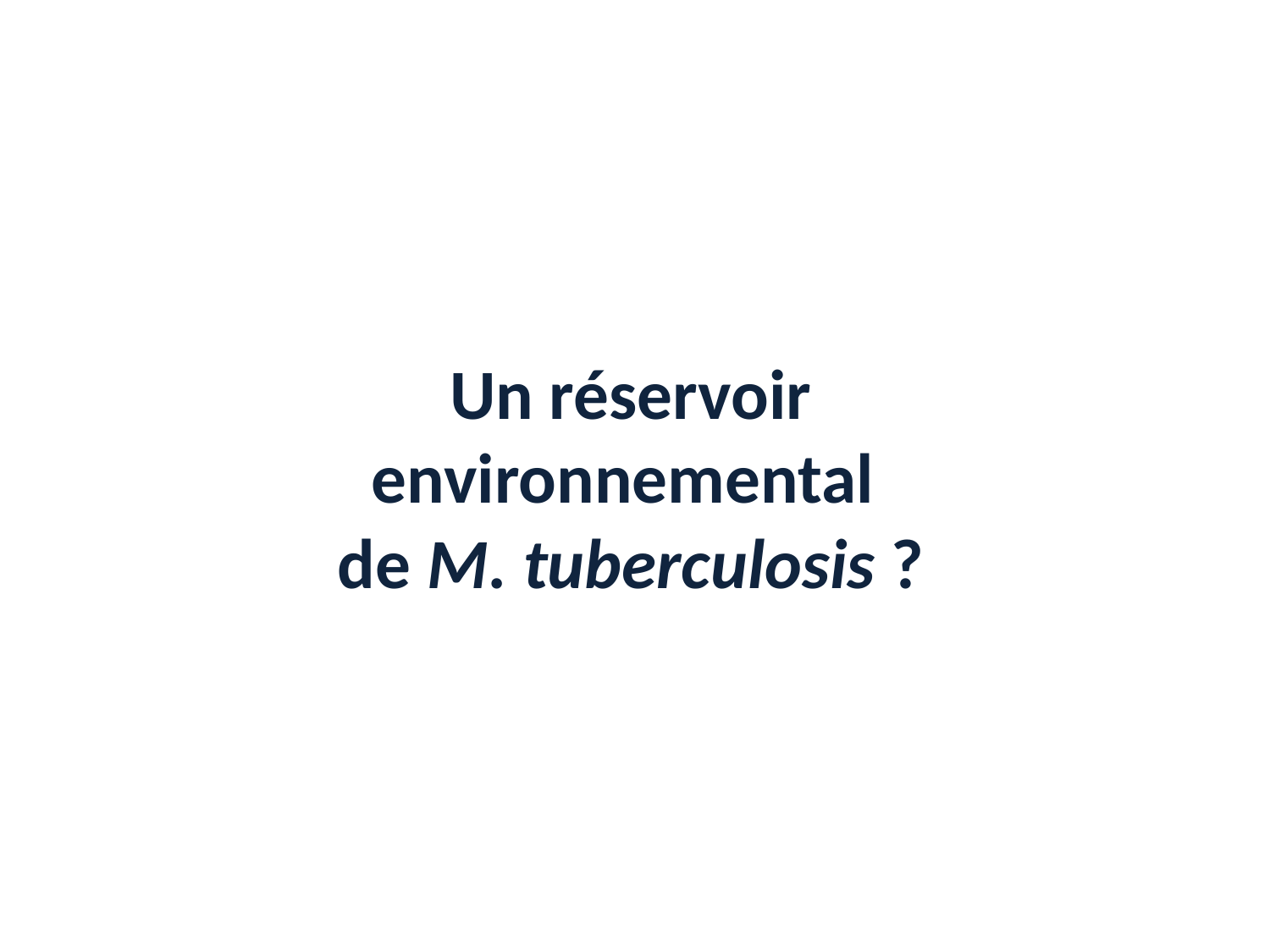

# Un réservoir environnemental de M. tuberculosis ?